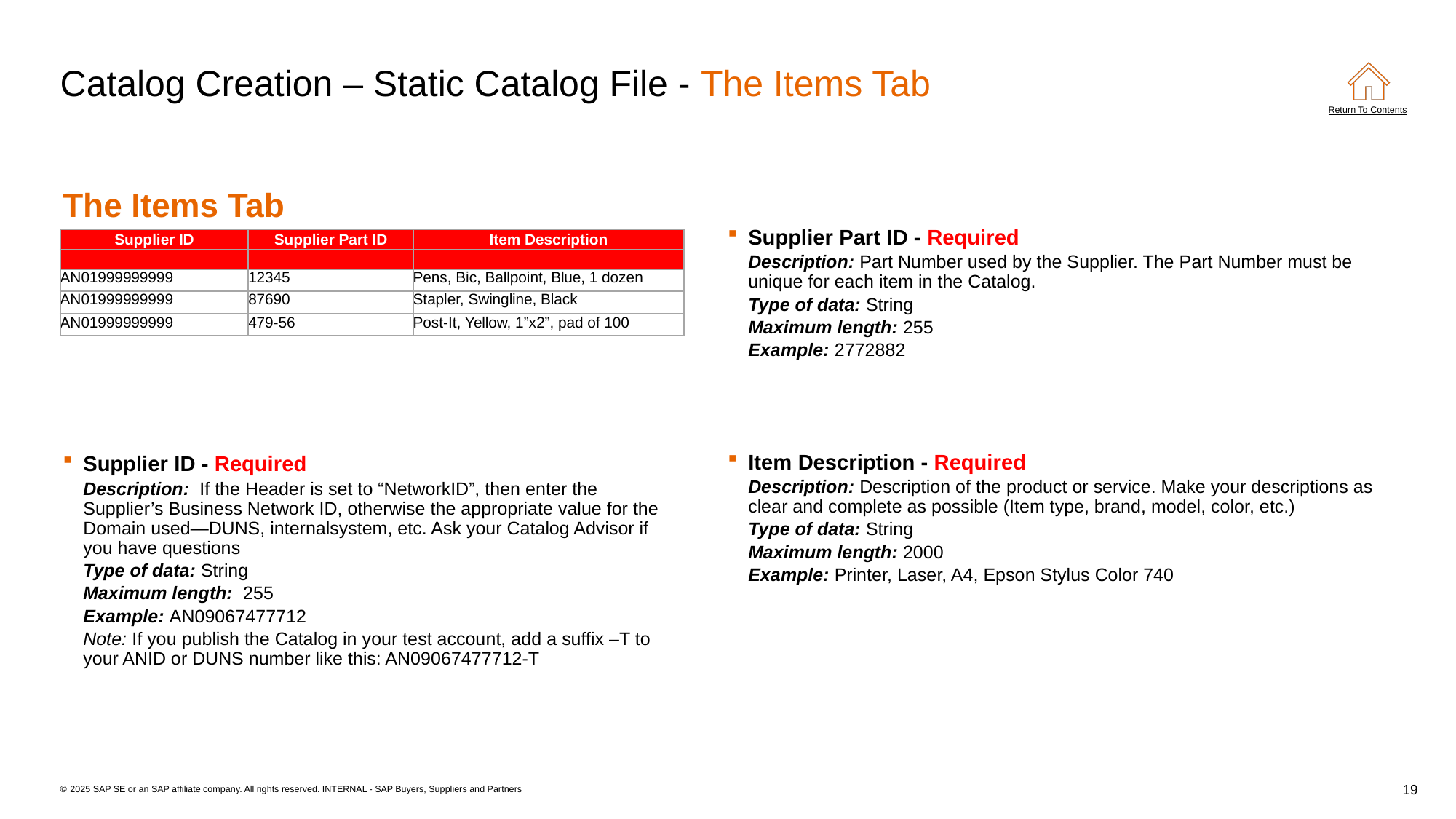

# Catalog Creation – Static Catalog File - The Items Tab
The Items Tab
| Supplier ID | Supplier Part ID | Item Description |
| --- | --- | --- |
|  |  |  |
| AN01999999999 | 12345 | Pens, Bic, Ballpoint, Blue, 1 dozen |
| AN01999999999 | 87690 | Stapler, Swingline, Black |
| AN01999999999 | 479-56 | Post-It, Yellow, 1”x2”, pad of 100 |
Supplier Part ID - Required
Description: Part Number used by the Supplier. The Part Number must be unique for each item in the Catalog.
Type of data: String
Maximum length: 255
Example: 2772882

Item Description - Required
Description: Description of the product or service. Make your descriptions as clear and complete as possible (Item type, brand, model, color, etc.)
Type of data: String
Maximum length: 2000
Example: Printer, Laser, A4, Epson Stylus Color 740

Supplier ID - Required
Description:  If the Header is set to “NetworkID”, then enter the Supplier’s Business Network ID, otherwise the appropriate value for the Domain used—DUNS, internalsystem, etc. Ask your Catalog Advisor if you have questions
Type of data: String
Maximum length:  255
Example: AN09067477712
Note: If you publish the Catalog in your test account, add a suffix –T to your ANID or DUNS number like this: AN09067477712-T